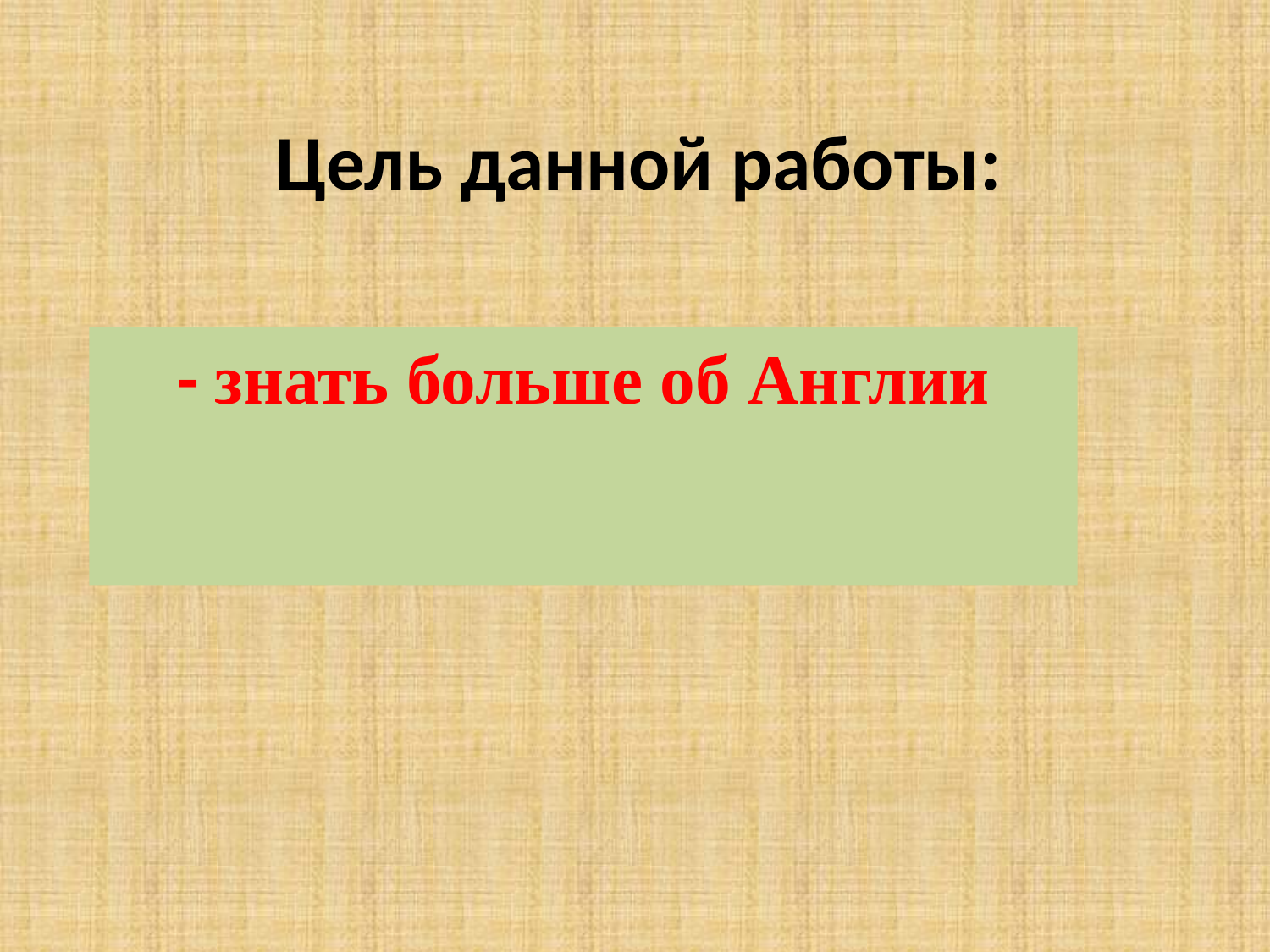

# Цель данной работы:
- знать больше об Англии